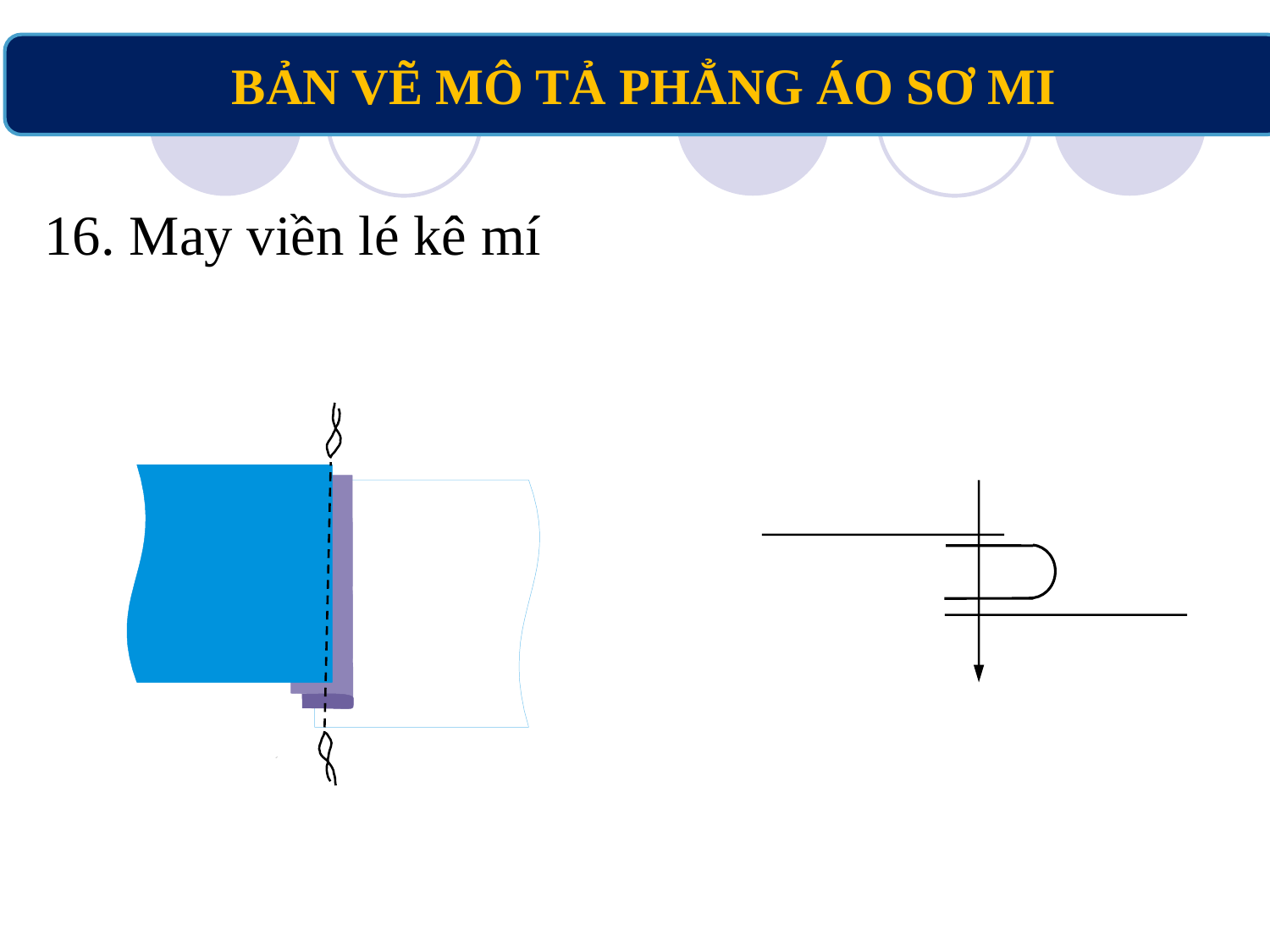

BẢN VẼ MÔ TẢ PHẲNG ÁO SƠ MI

16. May viền lé kê mí